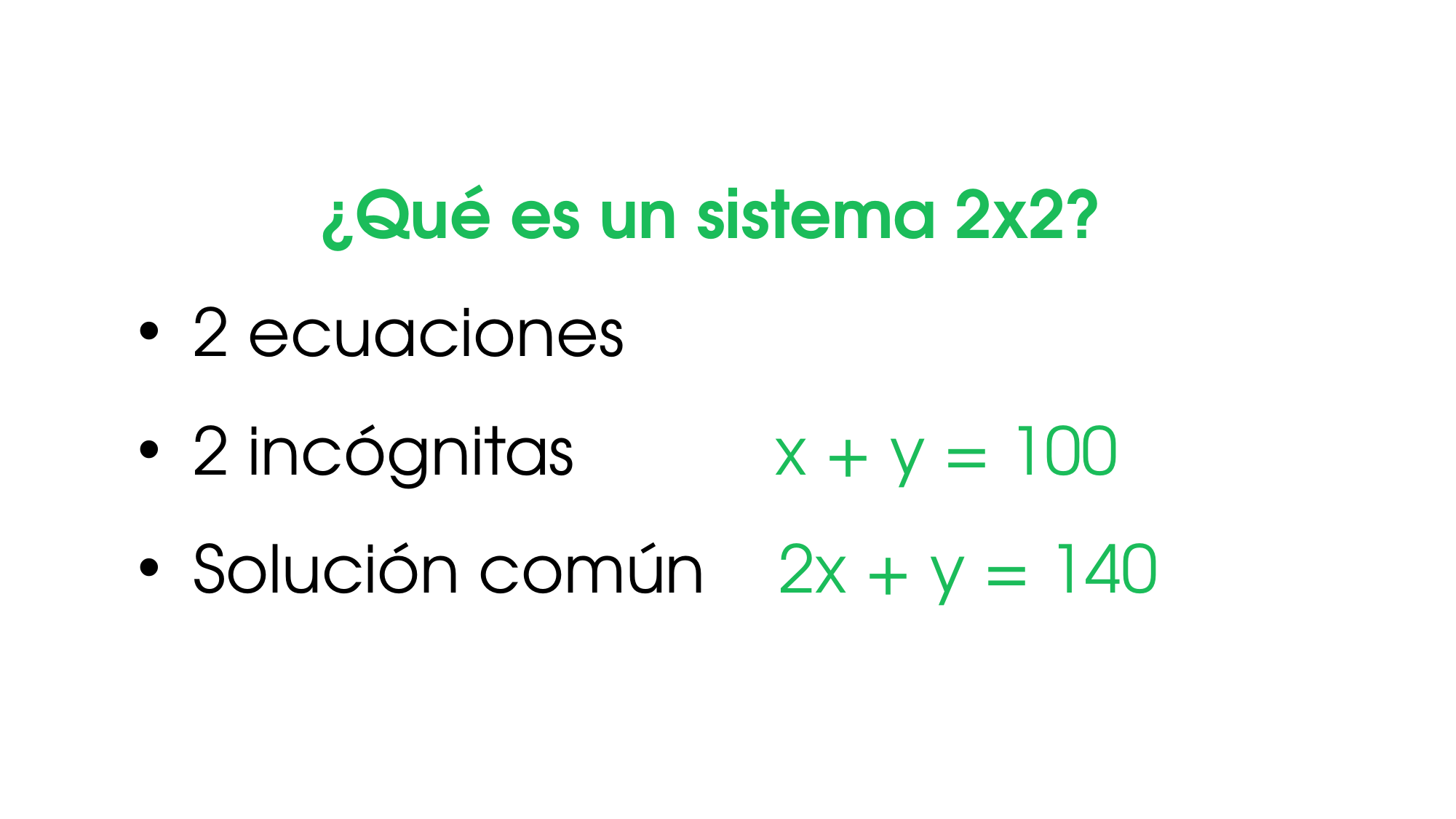

¿Qué es un sistema 2x2?
2 ecuaciones
2 incógnitas           x + y = 100
Solución común    2x + y = 140